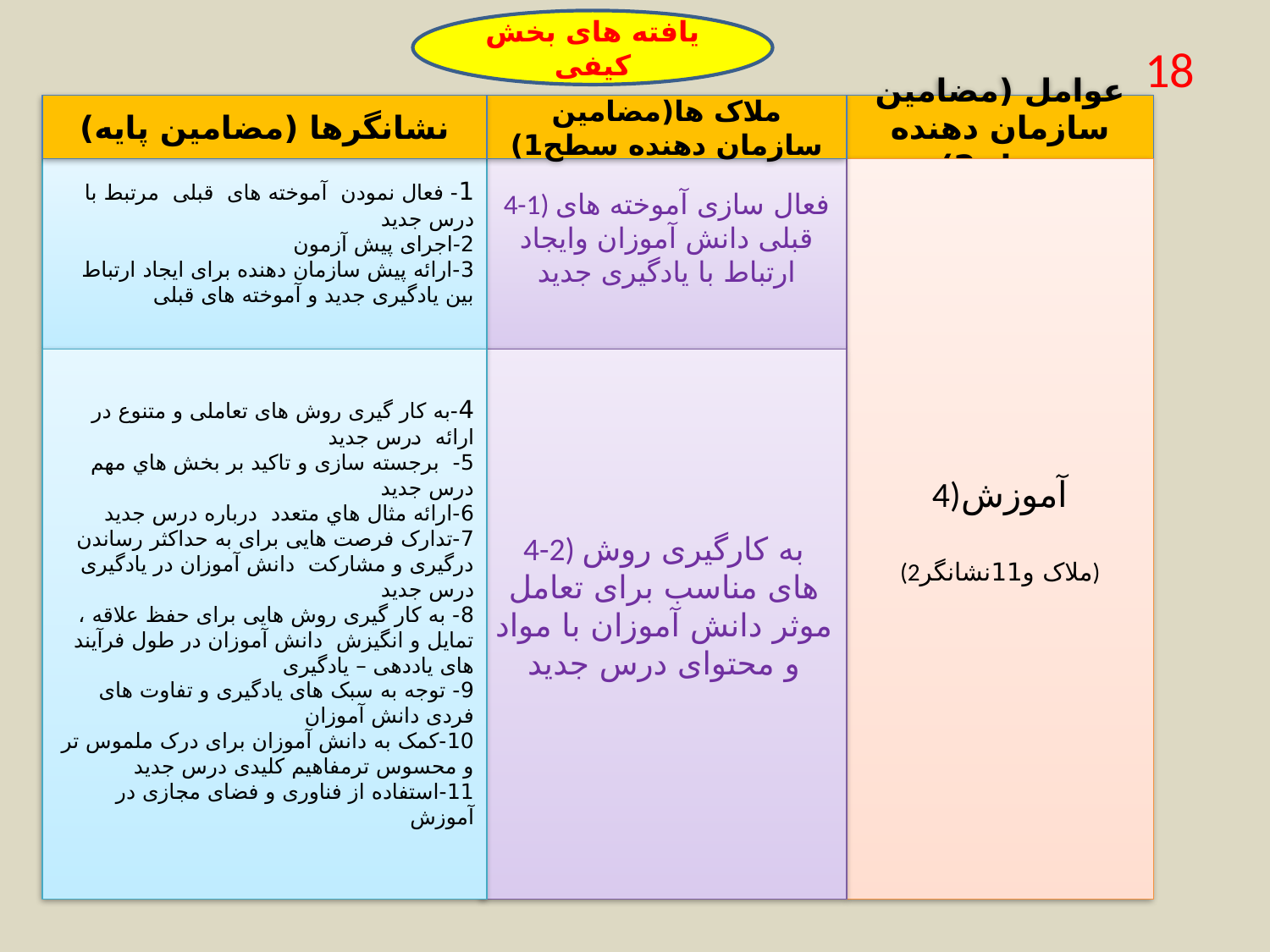

یافته های بخش کیفی
18
نشانگرها (مضامین پایه)
ملاک ها(مضامین سازمان دهنده سطح1)
عوامل (مضامین سازمان دهنده سطح2)
1- فعال نمودن  آموخته های  قبلی  مرتبط با درس جدید
2-اجرای پیش آزمون
3-ارائه پیش سازمان دهنده برای ایجاد ارتباط بین یادگیری جدید و آموخته های قبلی

4-1) فعال سازی آموخته های قبلی دانش آموزان وایجاد ارتباط با یادگیری جدید

4)آموزش

(2ملاک و11نشانگر)
4-به کار گیری روش های تعاملی و متنوع در ارائه  درس جدید
5-  برجسته سازی و تاکید بر بخش هاي مهم  درس جدید
6-ارائه مثال هاي متعدد  درباره درس جدید
7-تدارک فرصت هایی برای به حداکثر رساندن درگیری و مشارکت  دانش آموزان در یادگیری درس جدید
8- به کار گیری روش هایی برای حفظ علاقه ،  تمایل و انگیزش  دانش آموزان در طول فرآیند های یاددهی – یادگیری
9- توجه به سبک های یادگیری و تفاوت های فردی دانش آموزان
10-کمک به دانش آموزان برای درک ملموس تر و محسوس ترمفاهیم کلیدی درس جدید
11-استفاده از فناوری و فضای مجازی در آموزش

4-2) به کارگیری روش های مناسب برای تعامل موثر دانش آموزان با مواد و محتوای درس جدید